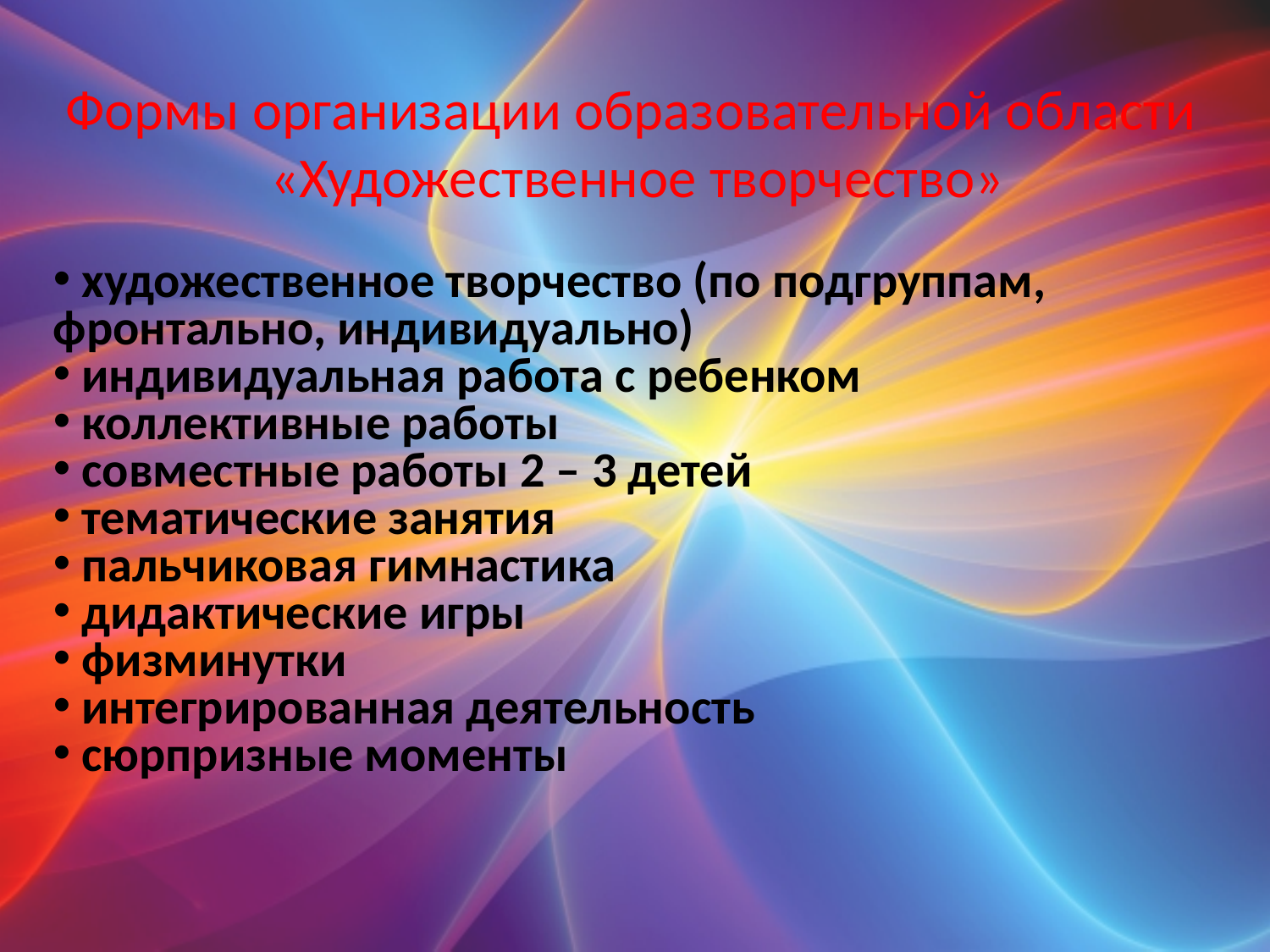

Формы организации образовательной области
 «Художественное творчество»

 художественное творчество (по подгруппам, фронтально, индивидуально)
 индивидуальная работа с ребенком
 коллективные работы
 совместные работы 2 – 3 детей
 тематические занятия
 пальчиковая гимнастика
 дидактические игры
 физминутки
 интегрированная деятельность
 сюрпризные моменты